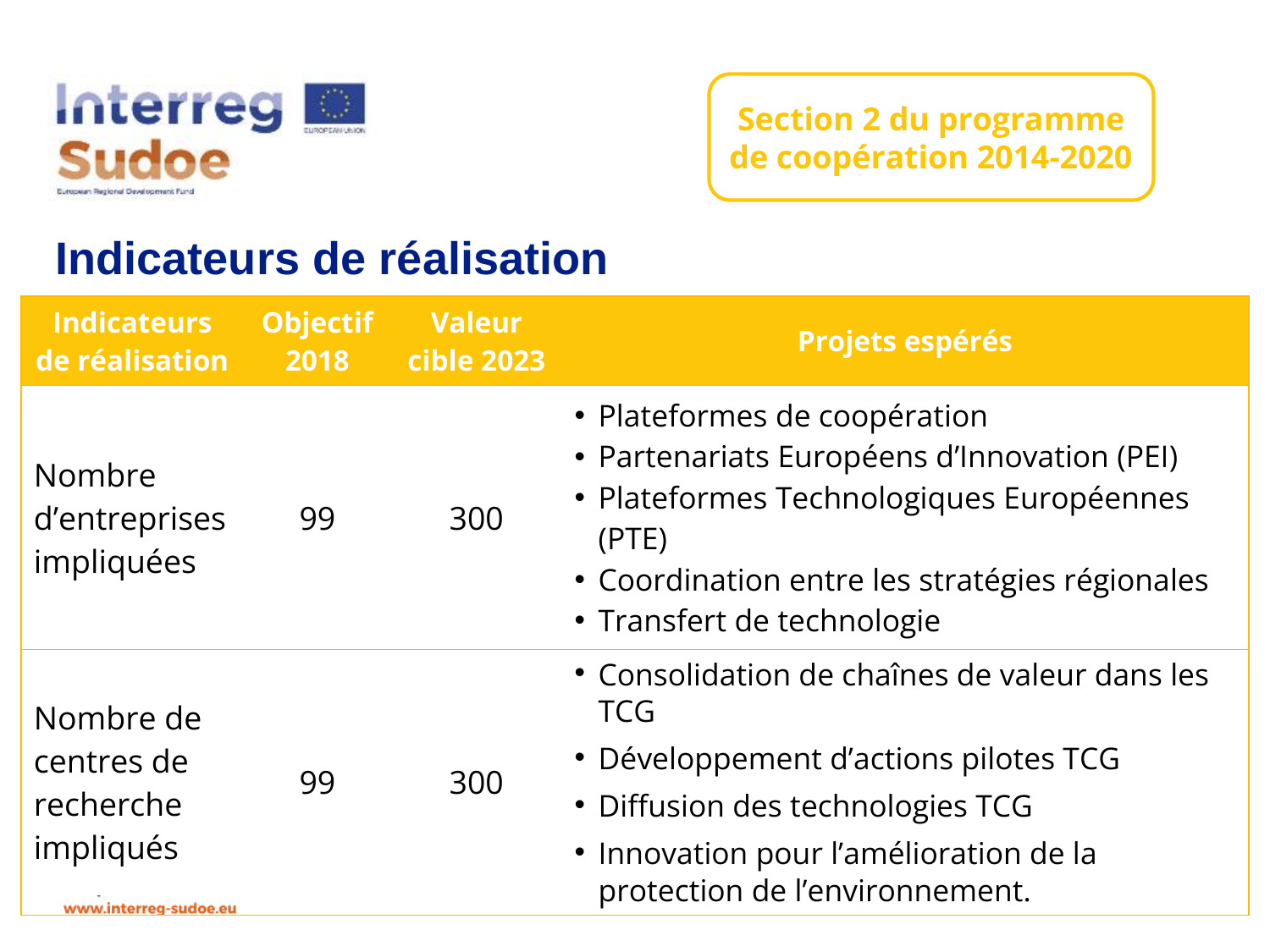

Section 2 du programme de coopération 2014-2020
# Indicateurs de réalisation
| Indicateurs de réalisation | Objectif 2018 | Valeur cible 2023 | Projets espérés |
| --- | --- | --- | --- |
| Nombre d’entreprises impliquées | 99 | 300 | Plateformes de coopération Partenariats Européens d’Innovation (PEI) Plateformes Technologiques Européennes (PTE) Coordination entre les stratégies régionales Transfert de technologie |
| Nombre de centres de recherche impliqués | 99 | 300 | Consolidation de chaînes de valeur dans les TCG Développement d’actions pilotes TCG Diffusion des technologies TCG Innovation pour l’amélioration de la protection de l’environnement. |